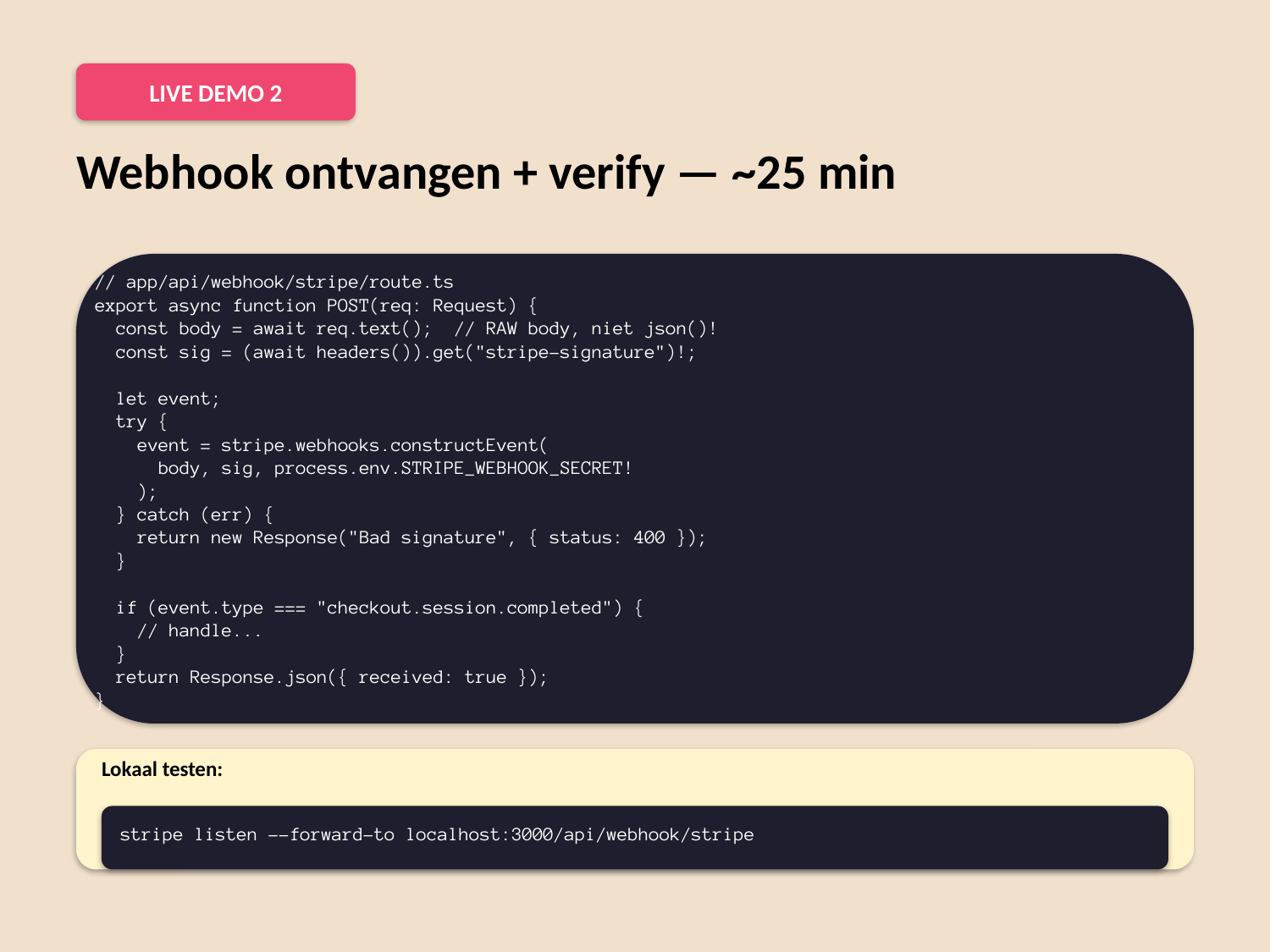

LIVE DEMO 2
Webhook ontvangen + verify — ~25 min

// app/api/webhook/stripe/route.ts
export async function POST(req: Request) {
  const body = await req.text();  // RAW body, niet json()!
  const sig = (await headers()).get("stripe-signature")!;

  let event;
  try {
    event = stripe.webhooks.constructEvent(
      body, sig, process.env.STRIPE_WEBHOOK_SECRET!
    );
  } catch (err) {
    return new Response("Bad signature", { status: 400 });
  }

  if (event.type === "checkout.session.completed") {
    // handle...
  }
  return Response.json({ received: true });
}

Lokaal testen:

stripe listen --forward-to localhost:3000/api/webhook/stripe